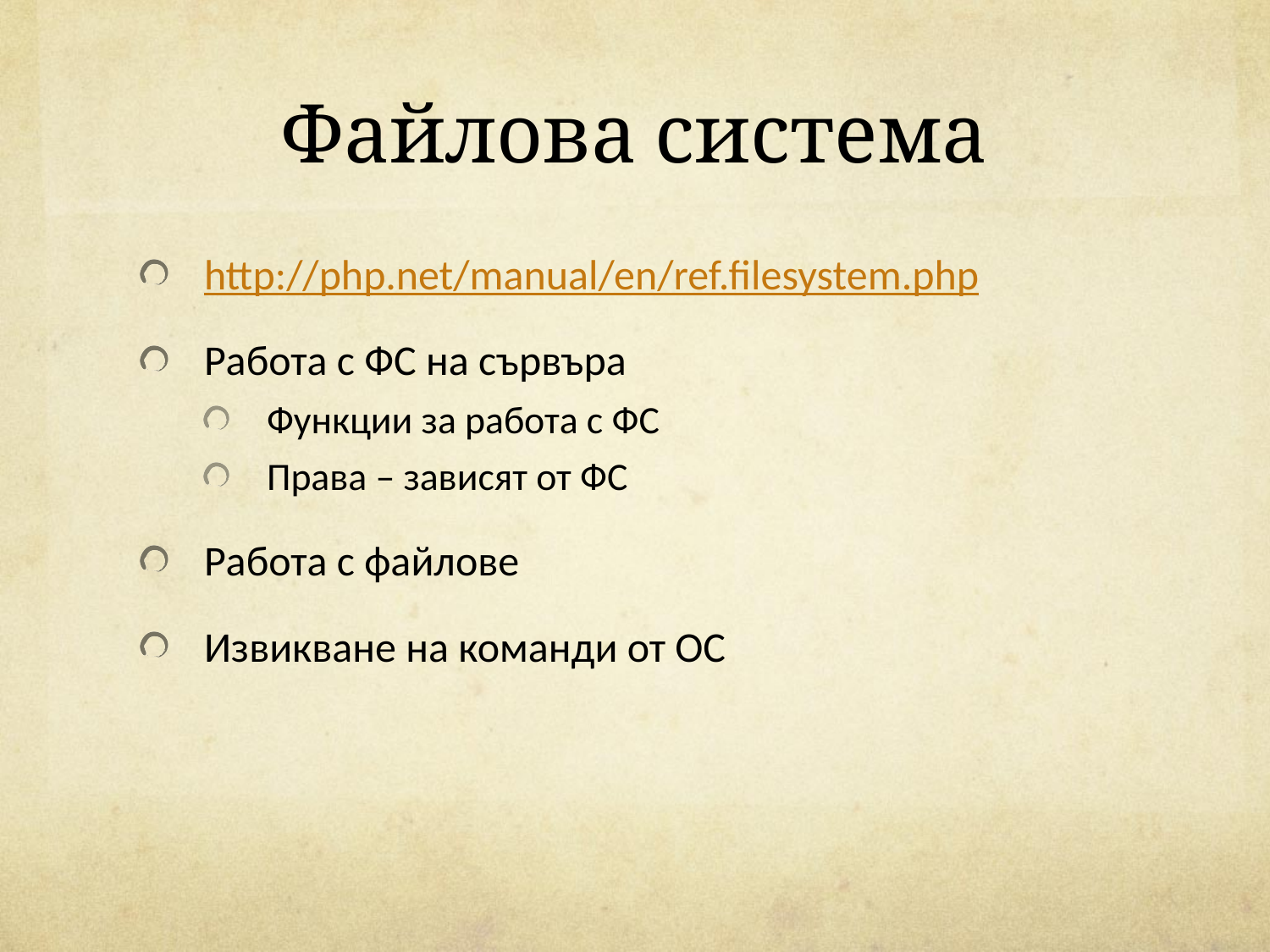

# Файлова система
http://php.net/manual/en/ref.filesystem.php
Работа с ФС на сървъра
Функции за работа с ФС
Права – зависят от ФС
Работа с файлове
Извикване на команди от ОС